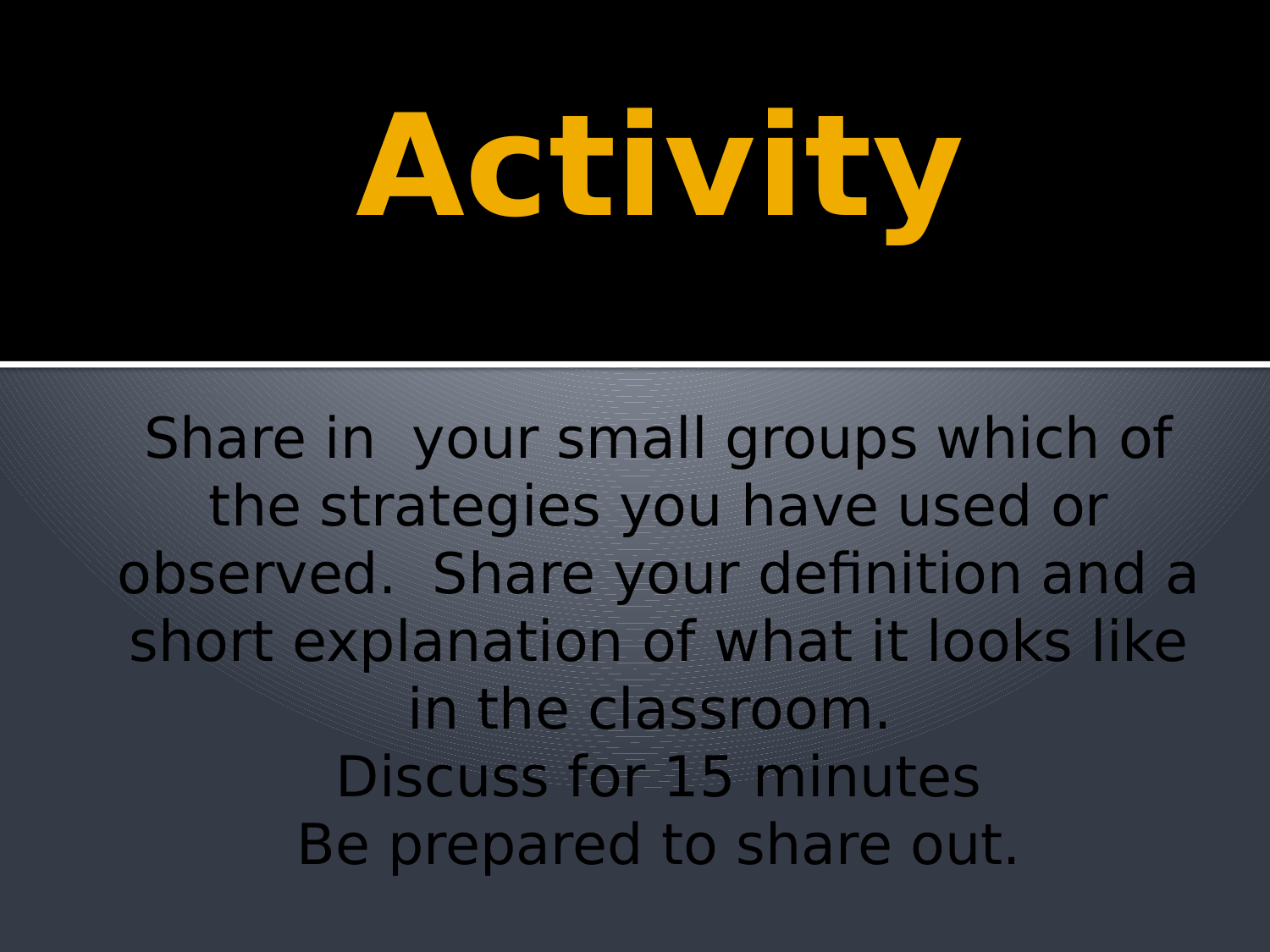

# Activity
Share in  your small groups which of the strategies you have used or observed.  Share your definition and a short explanation of what it looks like in the classroom.
Discuss for 15 minutes
Be prepared to share out.